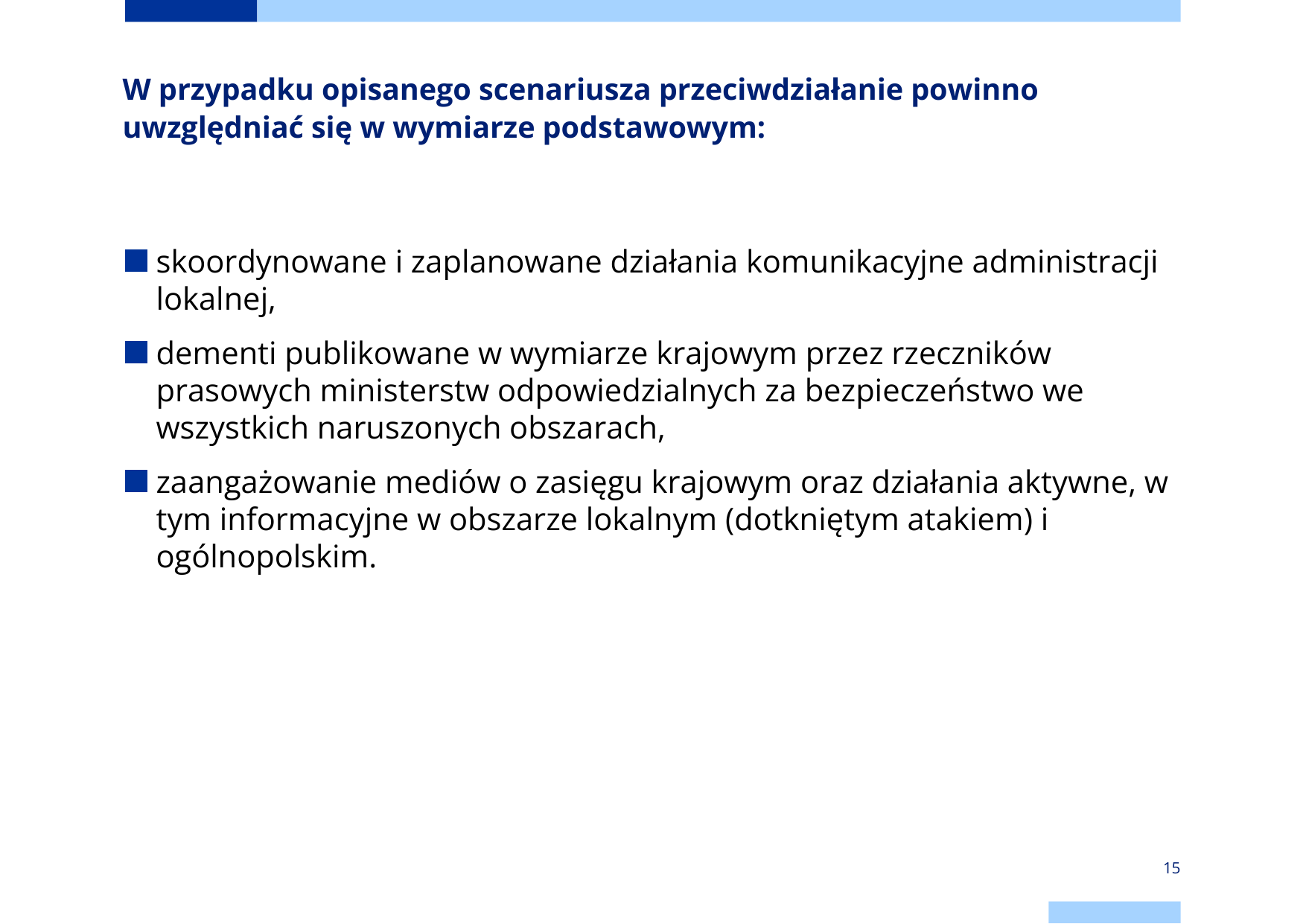

# W przypadku opisanego scenariusza przeciwdziałanie powinno uwzględniać się w wymiarze podstawowym:
skoordynowane i zaplanowane działania komunikacyjne administracji lokalnej,
dementi publikowane w wymiarze krajowym przez rzeczników prasowych ministerstw odpowiedzialnych za bezpieczeństwo we wszystkich naruszonych obszarach,
zaangażowanie mediów o zasięgu krajowym oraz działania aktywne, w tym informacyjne w obszarze lokalnym (dotkniętym atakiem) i ogólnopolskim.

15